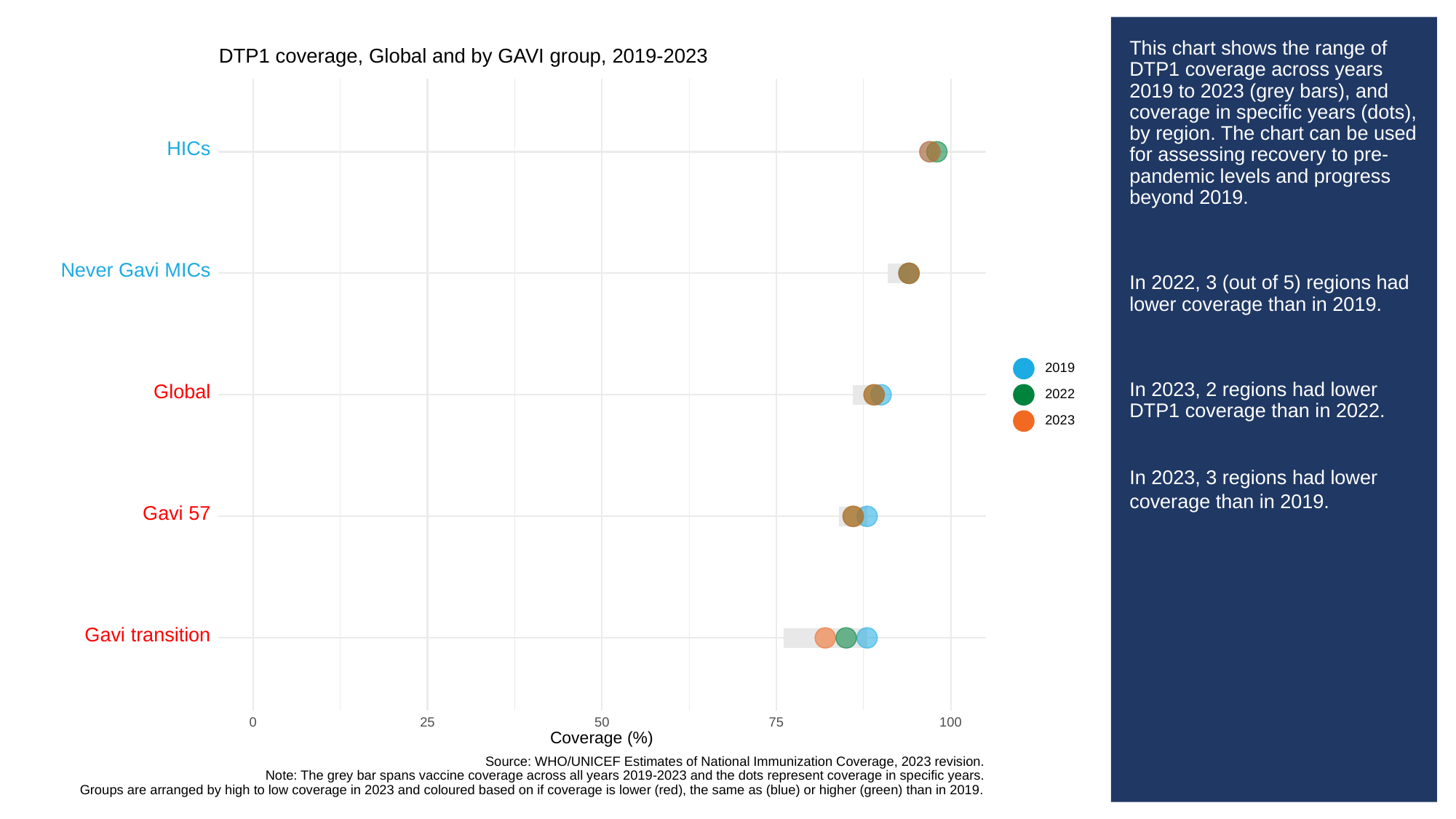

# This chart shows the range of DTP1 coverage across years 2019 to 2023 (grey bars), and coverage in specific years (dots), by region. The chart can be used for assessing recovery to pre-pandemic levels and progress beyond 2019.

In 2022, 3 (out of 5) regions had lower coverage than in 2019.

In 2023, 2 regions had lower DTP1 coverage than in 2022.

In 2023, 3 regions had lower coverage than in 2019.

DTP1 coverage, Global and by GAVI group, 2019-2023

HICs

Gavi
MICs
Never

2019

Global
2022

2023

Gavi
57

Gavi
transition

0
25
50
100
75
Coverage (%)
Source: WHO/UNICEF Estimates of National Immunization Coverage, 2023 revision.
Note: The grey bar spans vaccine coverage across all years 2019-2023 and the dots represent coverage in specific years.
Groups are arranged by high to low coverage in 2023 and coloured based on if coverage is lower (red), the same as (blue) or higher (green) than in 2019.